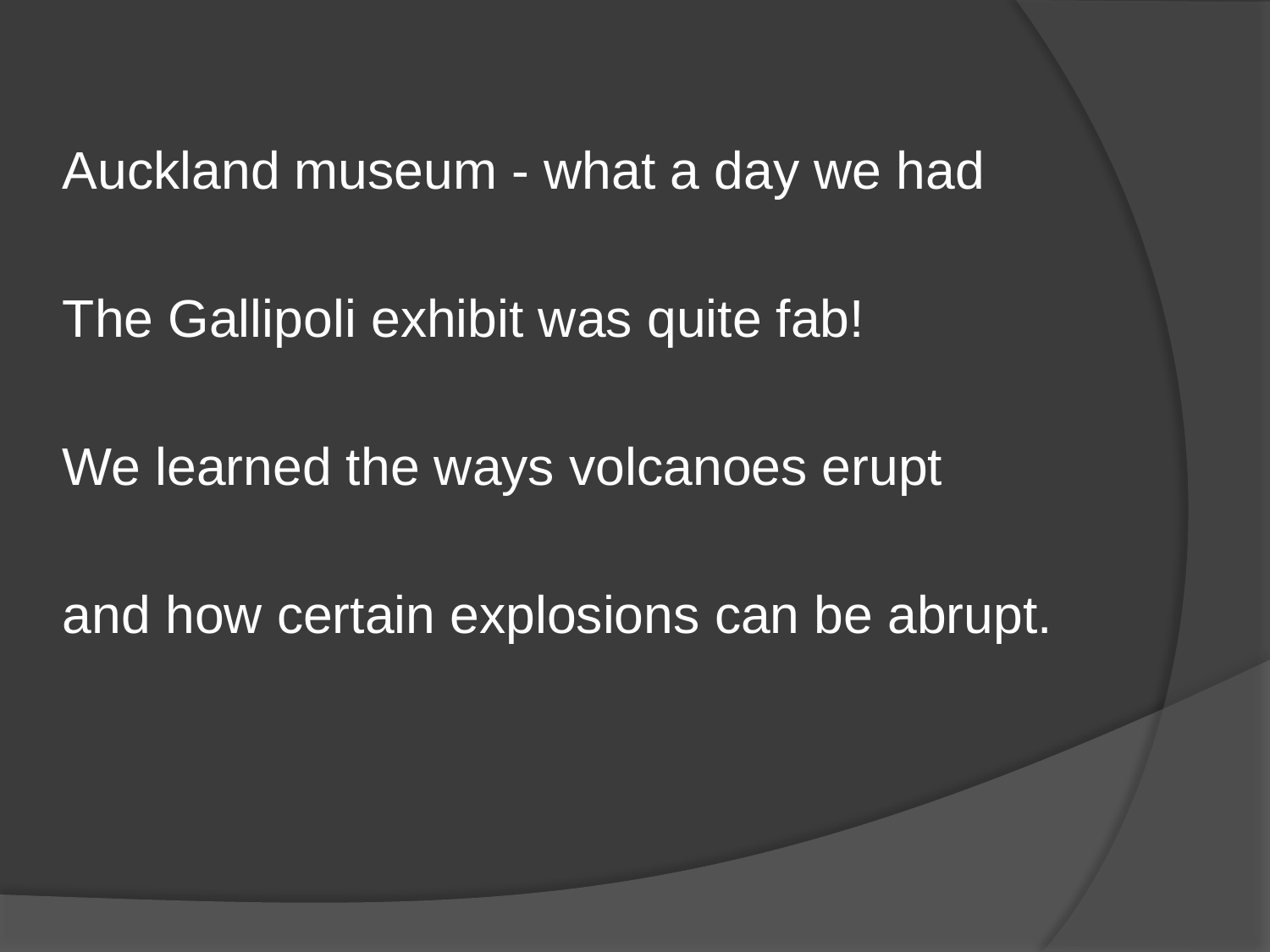

Auckland museum - what a day we had

The Gallipoli exhibit was quite fab!

We learned the ways volcanoes erupt

and how certain explosions can be abrupt.